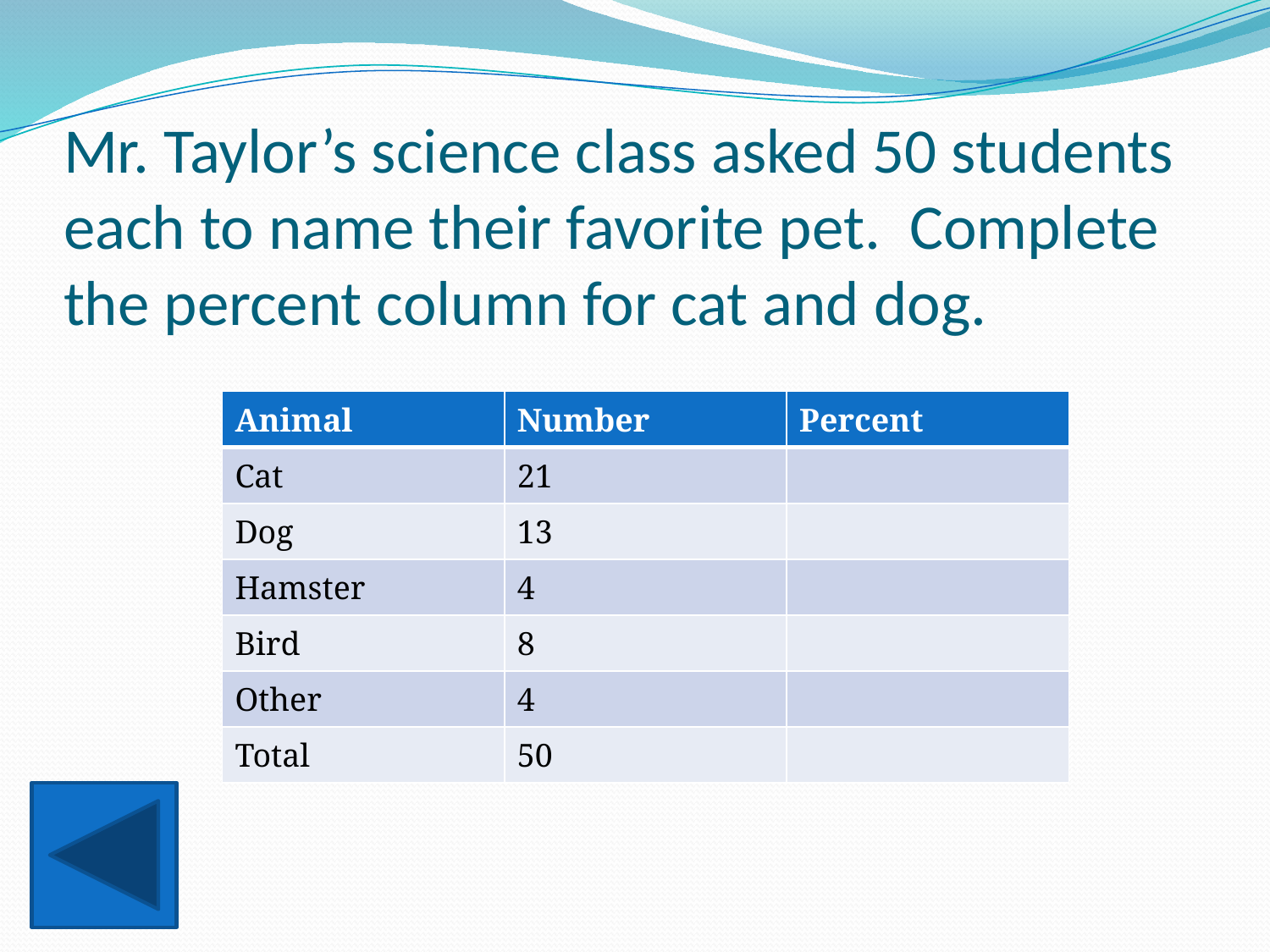

# Mr. Taylor’s science class asked 50 students each to name their favorite pet.  Complete the percent column for cat and dog.
| Animal | Number | Percent |
| --- | --- | --- |
| Cat | 21 |  |
| Dog | 13 |  |
| Hamster | 4 |  |
| Bird | 8 |  |
| Other | 4 |  |
| Total | 50 |  |